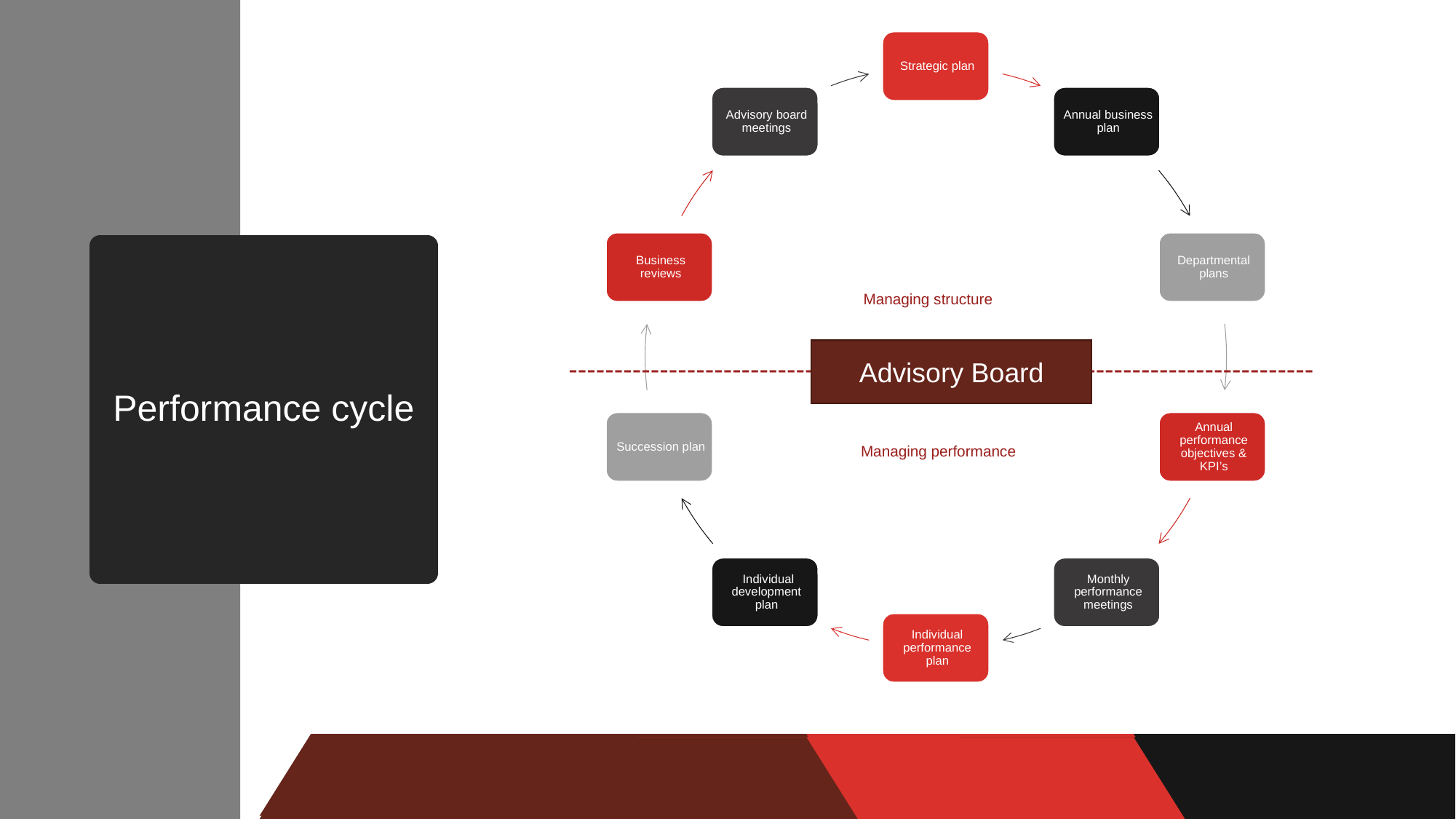

Strategic plan
Annual business plan
Departmental plans
Annual performance objectives & KPI’s
Monthly performance meetings
Individual performance plan
 Individual development plan
Succession plan
Business reviews
Advisory board meetings
# Performance cycle
Managing structure
Advisory Board
----------------------------------------------------------------------------------
Managing performance